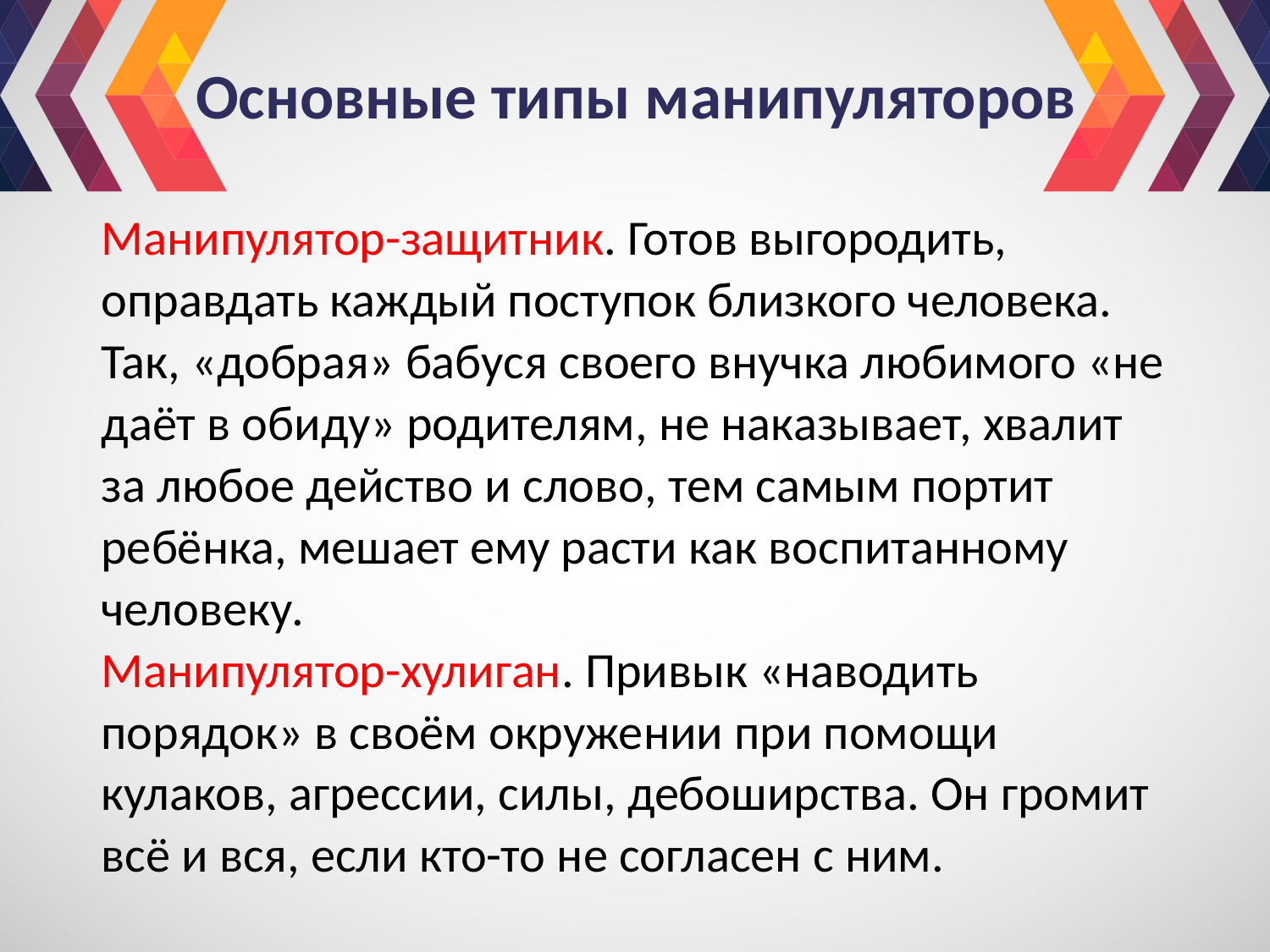

# Основные типы манипуляторов
Манипулятор-защитник. Готов выгородить, оправдать каждый поступок близкого человека. Так, «добрая» бабуся своего внучка любимого «не даёт в обиду» родителям, не наказывает, хвалит за любое действо и слово, тем самым портит ребёнка, мешает ему расти как воспитанному человеку.
Манипулятор-хулиган. Привык «наводить порядок» в своём окружении при помощи кулаков, агрессии, силы, дебоширства. Он громит всё и вся, если кто-то не согласен с ним.